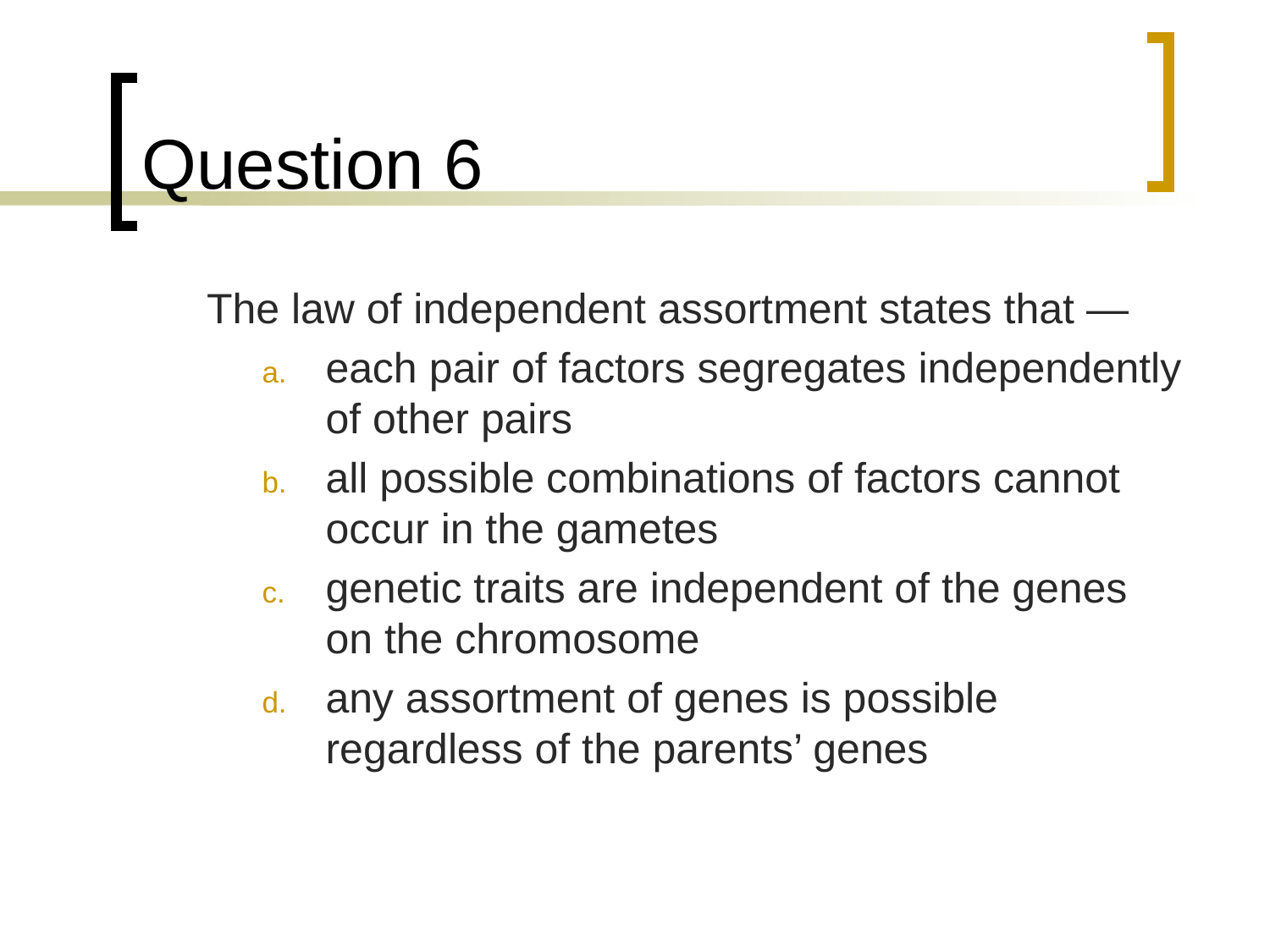

# Question 6
	The law of independent assortment states that —
each pair of factors segregates independently of other pairs
all possible combinations of factors cannot occur in the gametes
genetic traits are independent of the genes on the chromosome
any assortment of genes is possible regardless of the parents’ genes